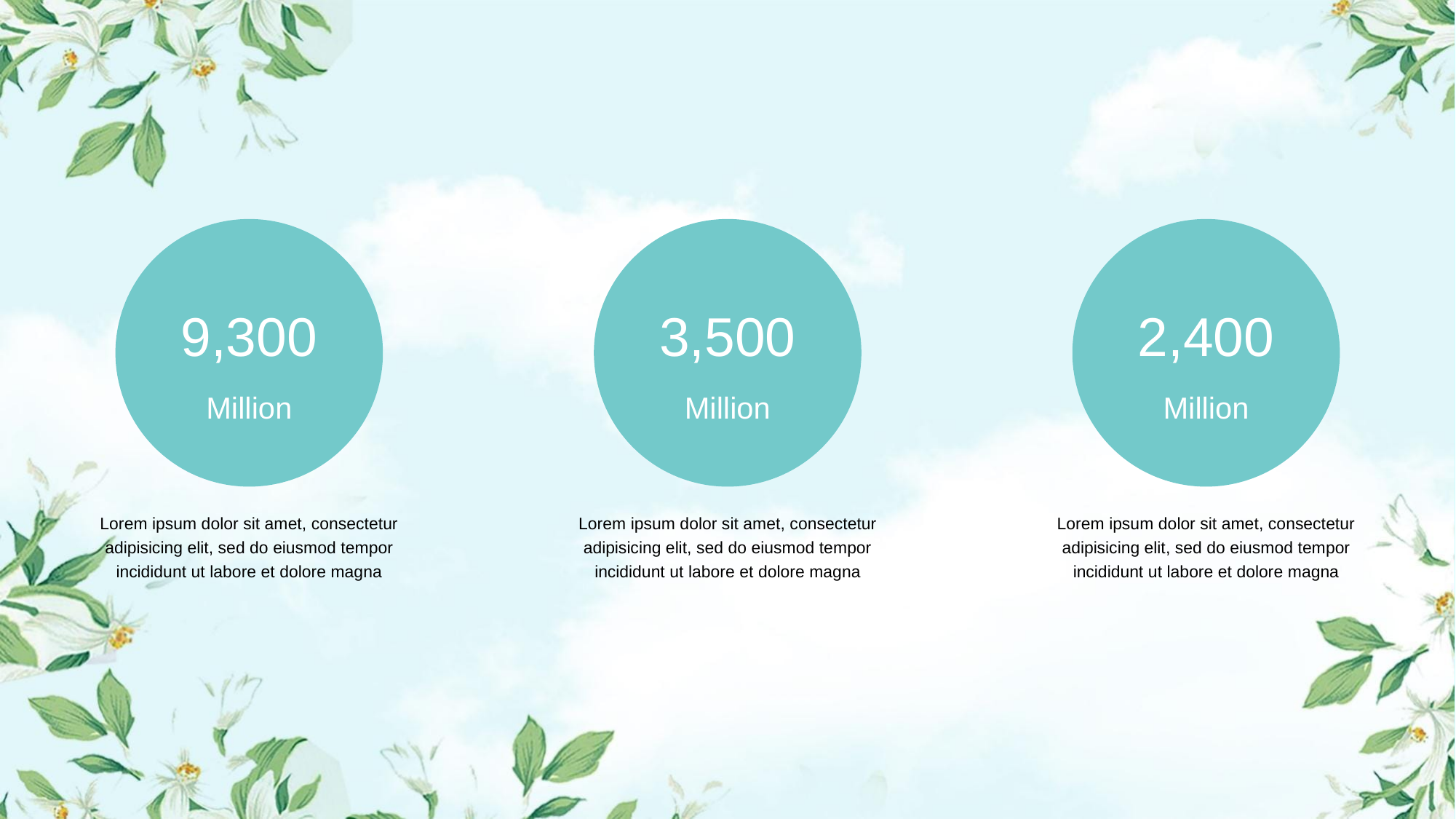

9,300
3,500
2,400
Million
Million
Million
Lorem ipsum dolor sit amet, consectetur adipisicing elit, sed do eiusmod tempor incididunt ut labore et dolore magna
Lorem ipsum dolor sit amet, consectetur adipisicing elit, sed do eiusmod tempor incididunt ut labore et dolore magna
Lorem ipsum dolor sit amet, consectetur adipisicing elit, sed do eiusmod tempor incididunt ut labore et dolore magna